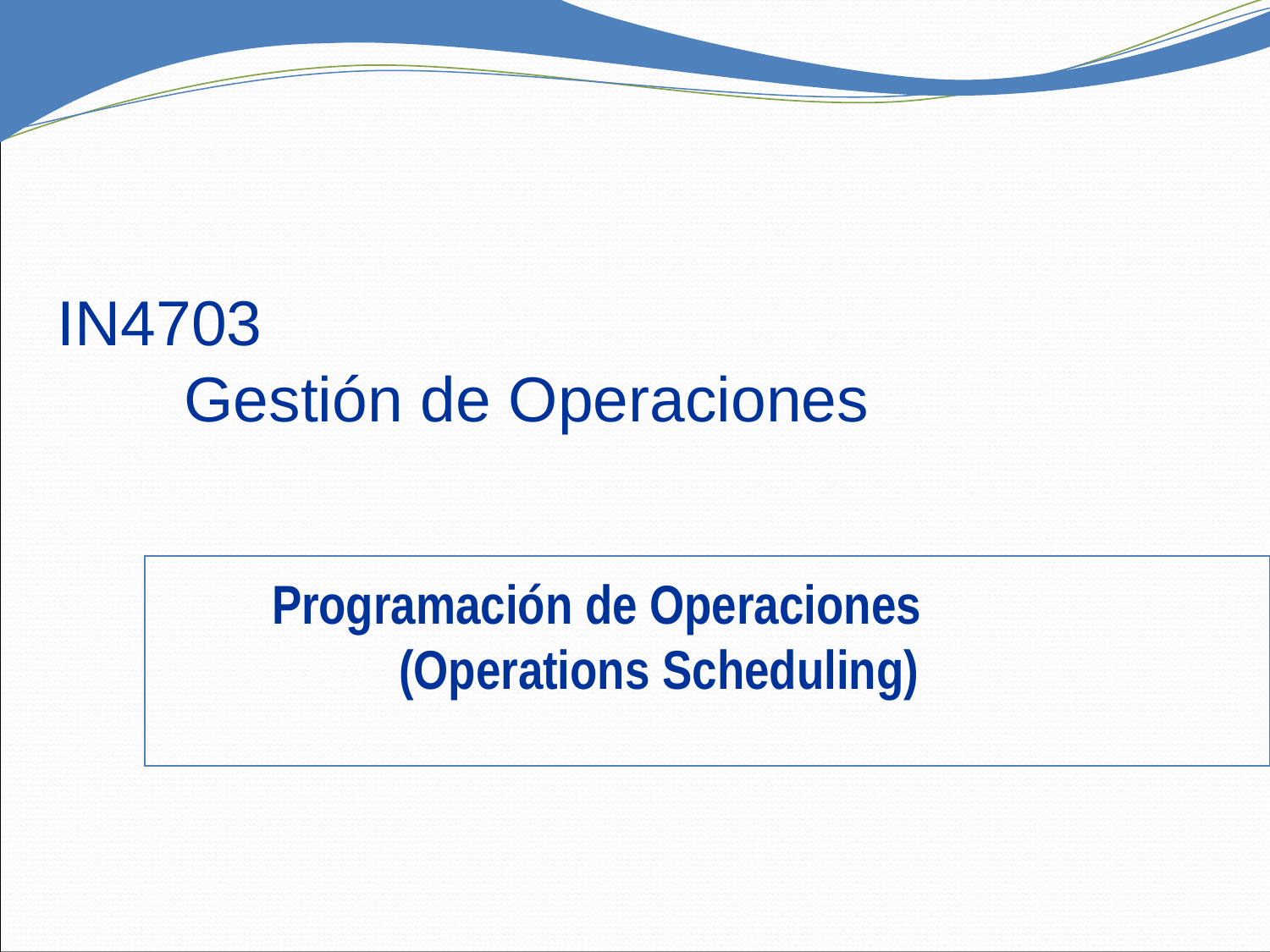

IN4703
	Gestión de Operaciones
# Programación de Operaciones (Operations Scheduling)